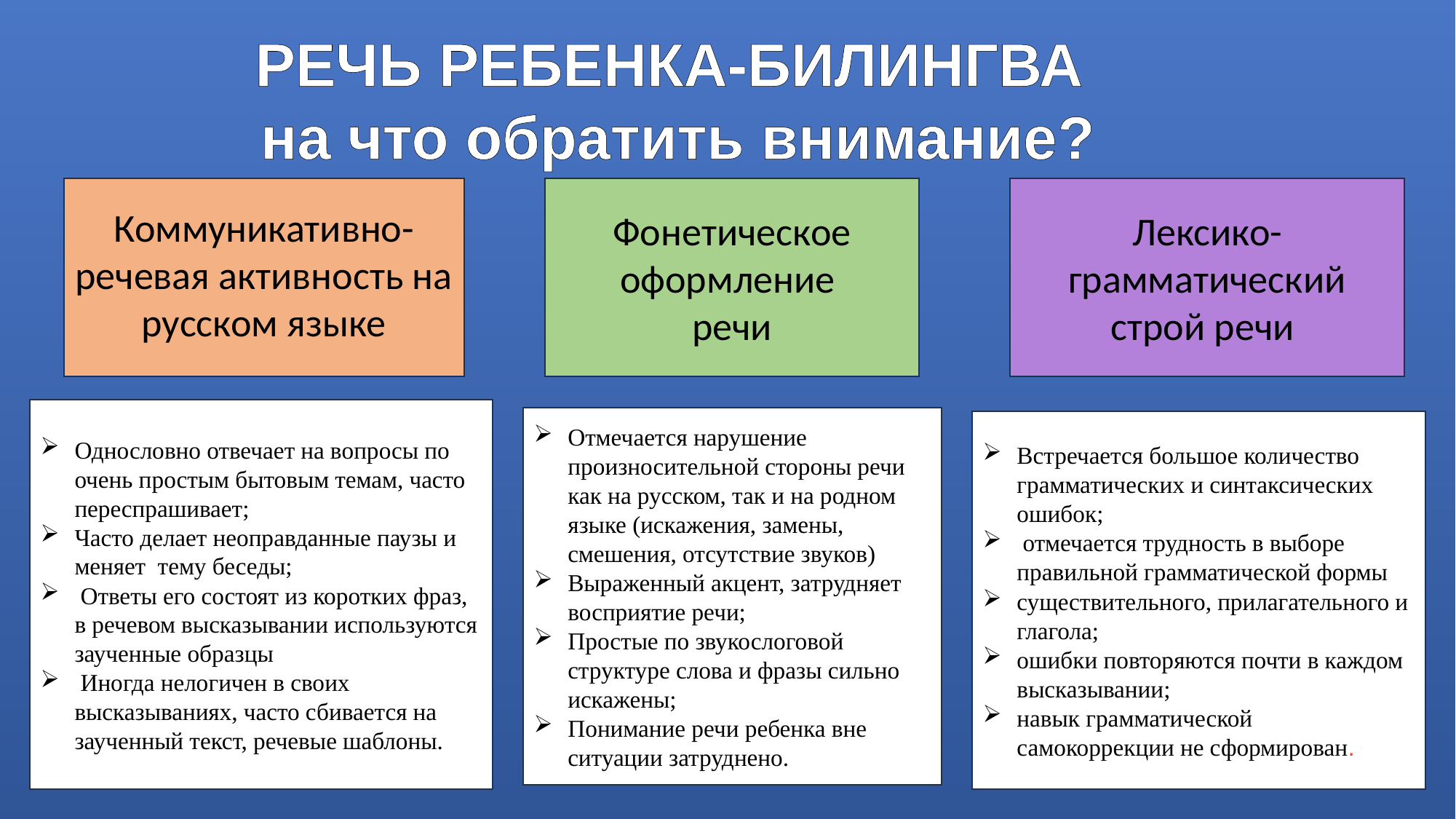

РЕЧЬ РЕБЕНКА-БИЛИНГВА
на что обратить внимание?

Коммуникативно-речевая активность на русском языке

Фонетическое оформление
речи
Лексико-грамматический строй речи
Однословно отвечает на вопросы по    очень простым бытовым темам, часто переспрашивает;
Часто делает неоправданные паузы и меняет  тему беседы;
 Ответы его состоят из коротких фраз, в речевом высказывании используются заученные образцы
 Иногда нелогичен в своих высказываниях, часто сбивается на заученный текст, речевые шаблоны.
Отмечается нарушение произносительной стороны речи как на русском, так и на родном языке (искажения, замены, смешения, отсутствие звуков)
Выраженный акцент, затрудняет восприятие речи;
Простые по звукослоговой структуре слова и фразы сильно искажены;
Понимание речи ребенка вне ситуации затруднено.
Встречается большое количество грамматических и синтаксических ошибок;
 отмечается трудность в выборе правильной грамматической формы
существительного, прилагательного и глагола;
ошибки повторяются почти в каждом высказывании;
навык грамматической самокоррекции не сформирован.